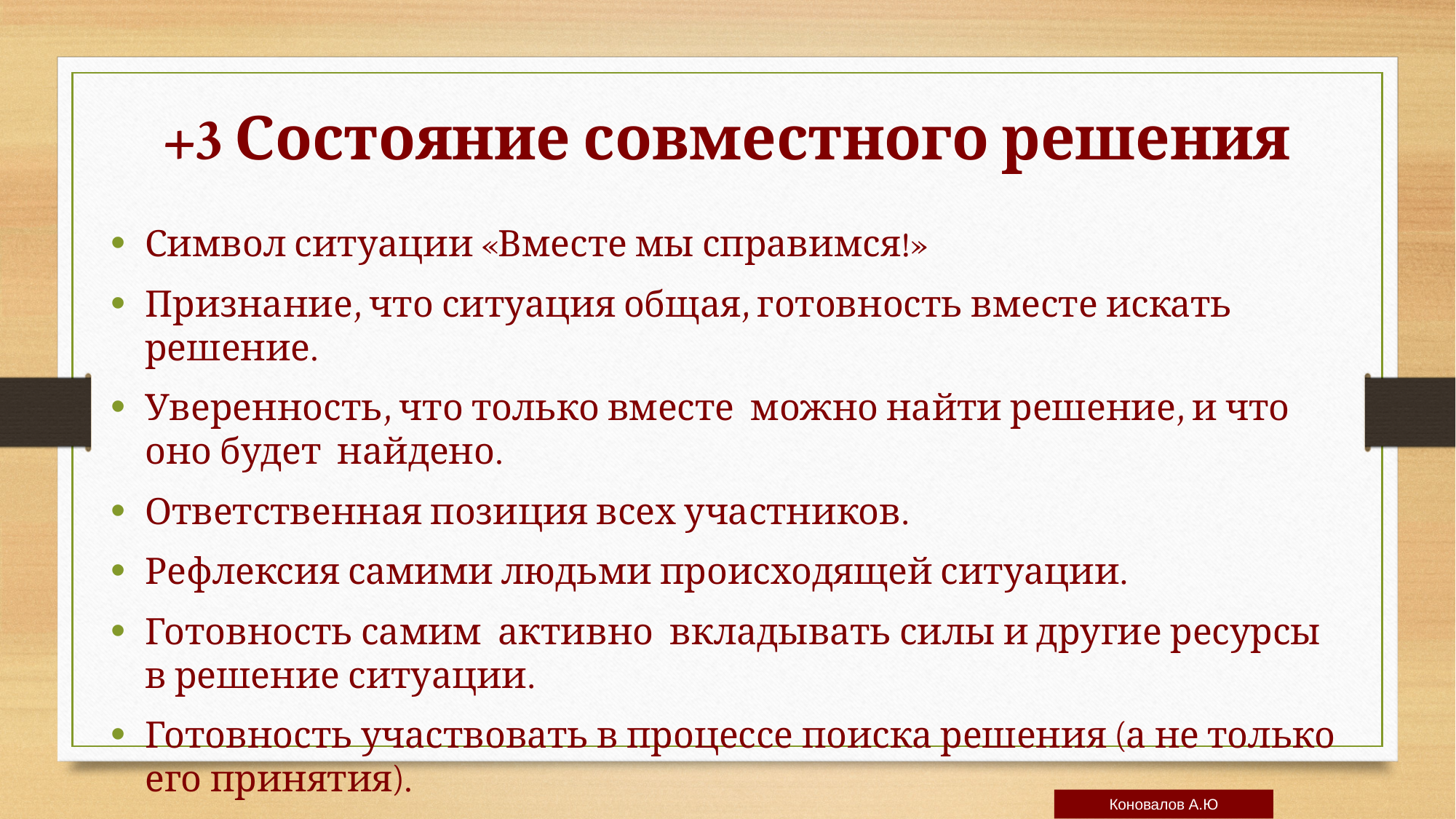

+3 Состояние совместного решения
Символ ситуации «Вместе мы справимся!»
Признание, что ситуация общая, готовность вместе искать решение.
Уверенность, что только вместе  можно найти решение, и что оно будет  найдено.
Ответственная позиция всех участников.
Рефлексия самими людьми происходящей ситуации.
Готовность самим  активно  вкладывать силы и другие ресурсы в решение ситуации.
Готовность участвовать в процессе поиска решения (а не только его принятия).
Коновалов А.Ю